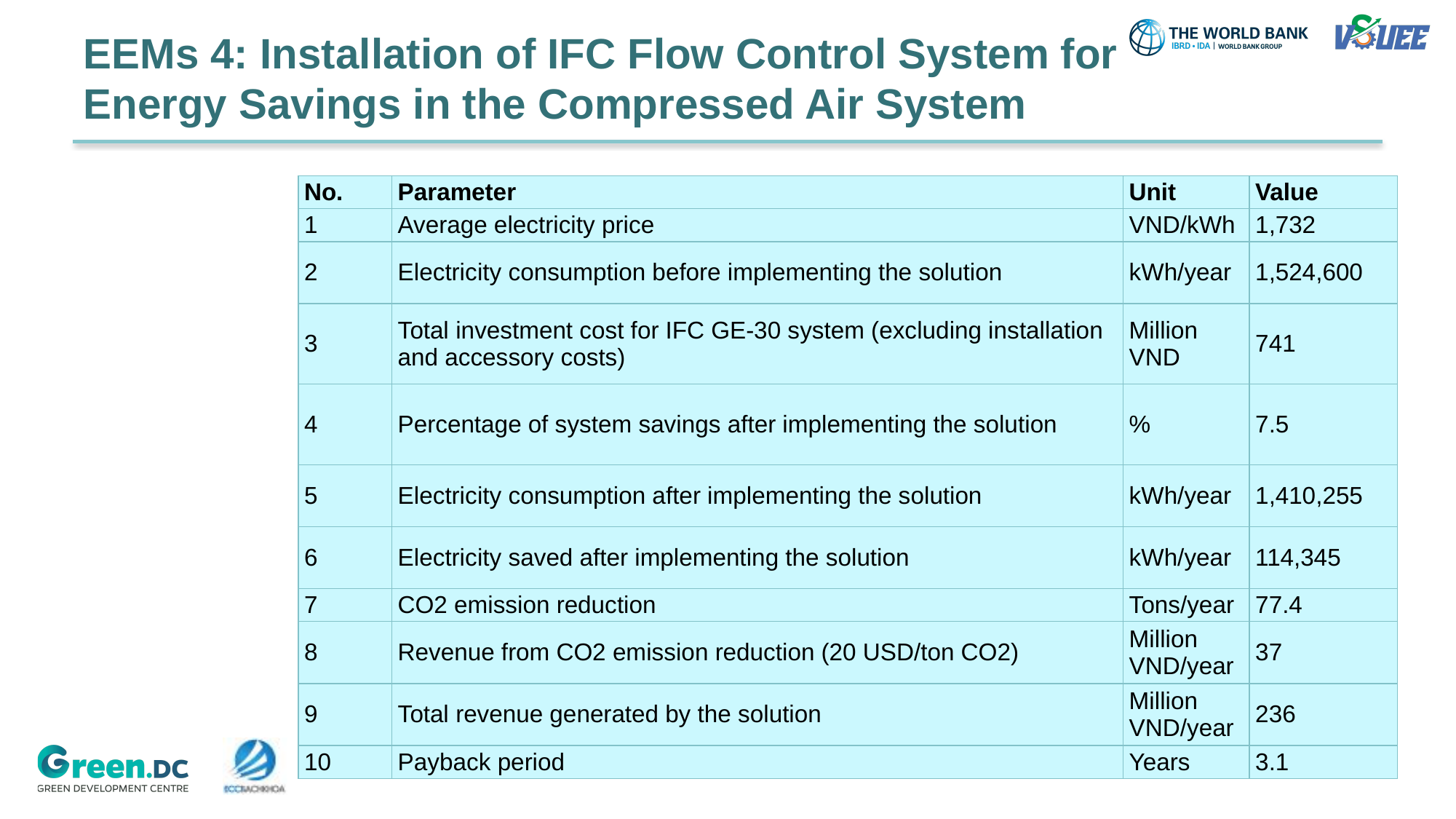

# EEMs 4: Installation of IFC Flow Control System for Energy Savings in the Compressed Air System
| No. | Parameter | Unit | Value |
| --- | --- | --- | --- |
| 1 | Average electricity price | VND/kWh | 1,732 |
| 2 | Electricity consumption before implementing the solution | kWh/year | 1,524,600 |
| 3 | Total investment cost for IFC GE-30 system (excluding installation and accessory costs) | Million VND | 741 |
| 4 | Percentage of system savings after implementing the solution | % | 7.5 |
| 5 | Electricity consumption after implementing the solution | kWh/year | 1,410,255 |
| 6 | Electricity saved after implementing the solution | kWh/year | 114,345 |
| 7 | CO2 emission reduction | Tons/year | 77.4 |
| 8 | Revenue from CO2 emission reduction (20 USD/ton CO2) | Million VND/year | 37 |
| 9 | Total revenue generated by the solution | Million VND/year | 236 |
| 10 | Payback period | Years | 3.1 |